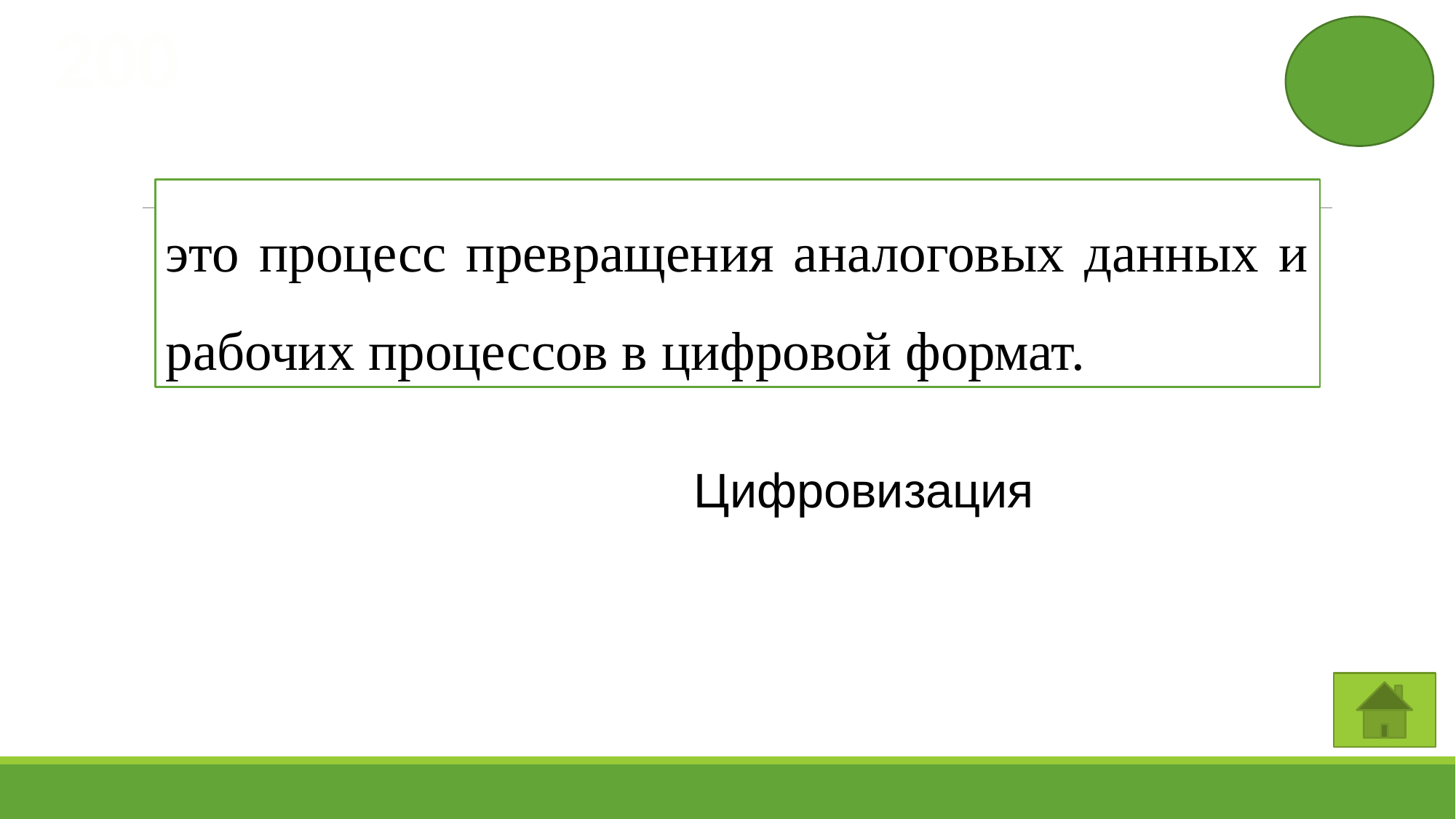

200

это процесс превращения аналоговых данных и рабочих процессов в цифровой формат.
Цифровизация